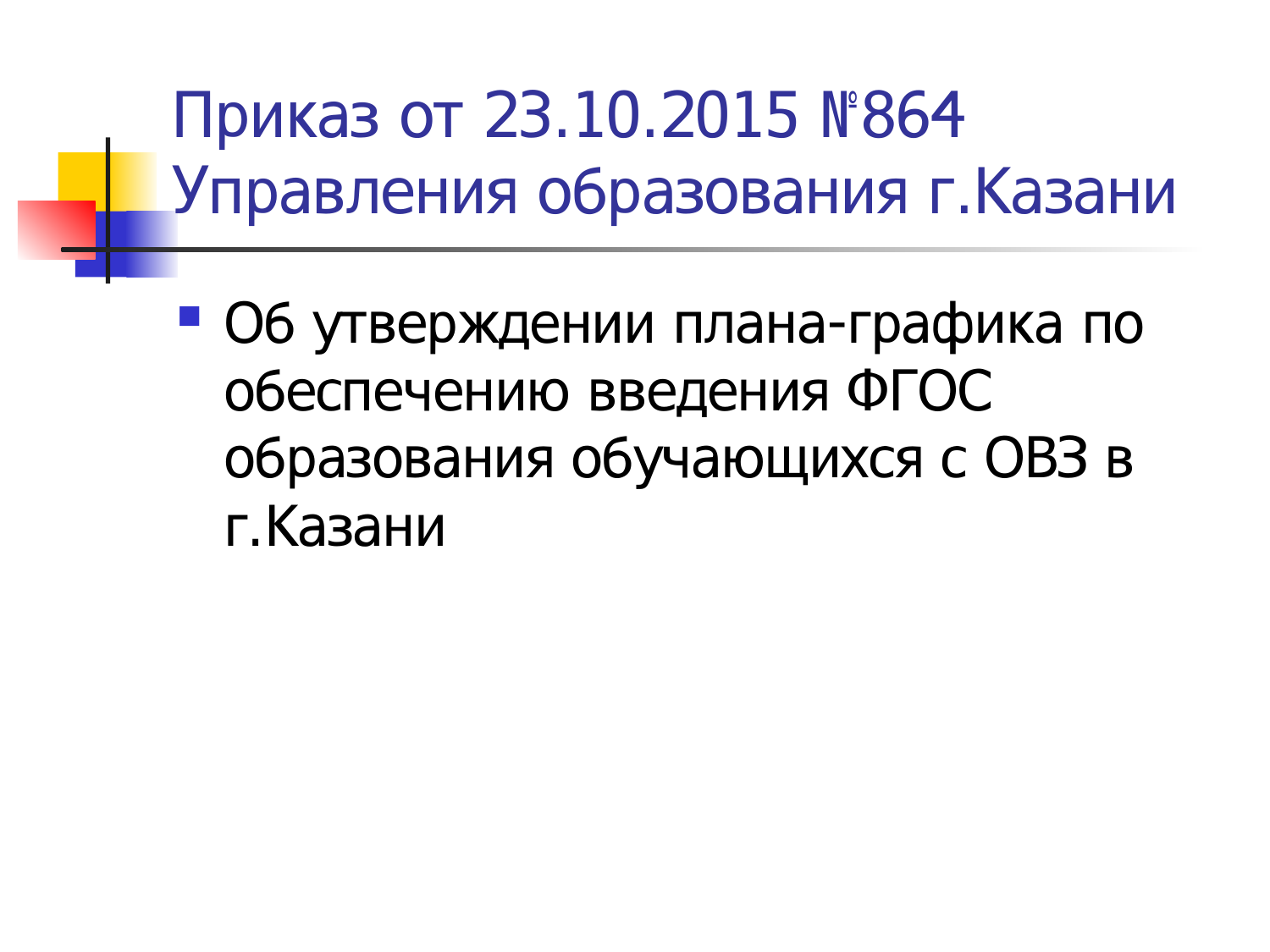

# Приказ от 23.10.2015 №864 Управления образования г.Казани
Об утверждении плана-графика по обеспечению введения ФГОС образования обучающихся с ОВЗ в г.Казани